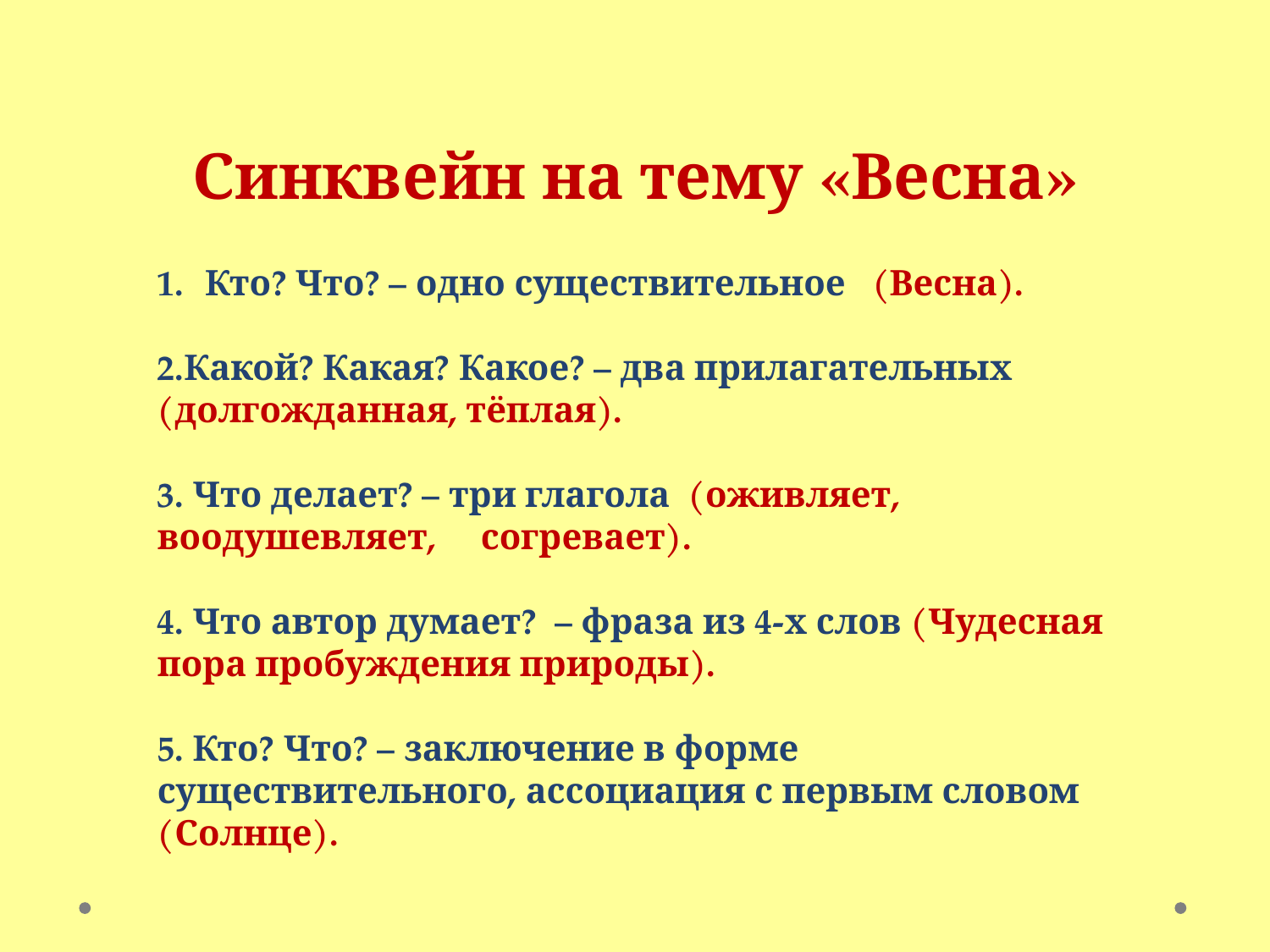

# Синквейн на тему «Весна»

Кто? Что? – одно существительное   (Весна).

2.Какой? Какая? Какое? – два прилагательных    (долгожданная, тёплая).

3. Что делает? – три глагола  (оживляет, воодушевляет,     согревает).

4. Что автор думает?  – фраза из 4-х слов (Чудесная пора пробуждения природы).

5. Кто? Что? – заключение в форме существительного, ассоциация с первым словом  (Солнце).